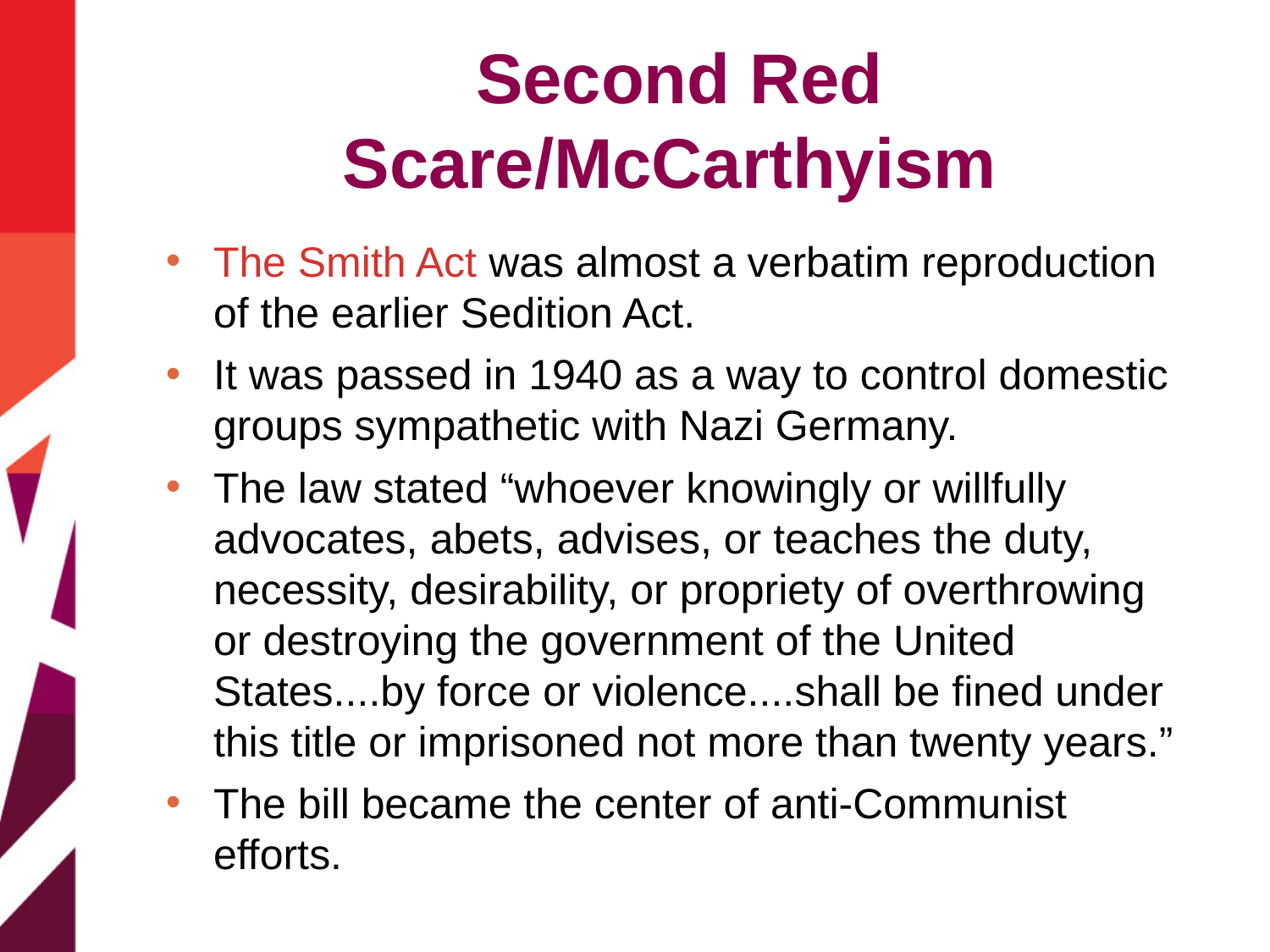

# Second Red Scare/McCarthyism
The Smith Act was almost a verbatim reproduction of the earlier Sedition Act.
It was passed in 1940 as a way to control domestic groups sympathetic with Nazi Germany.
The law stated “whoever knowingly or willfully advocates, abets, advises, or teaches the duty, necessity, desirability, or propriety of overthrowing or destroying the government of the United States....by force or violence....shall be fined under this title or imprisoned not more than twenty years.”
The bill became the center of anti-Communist efforts.